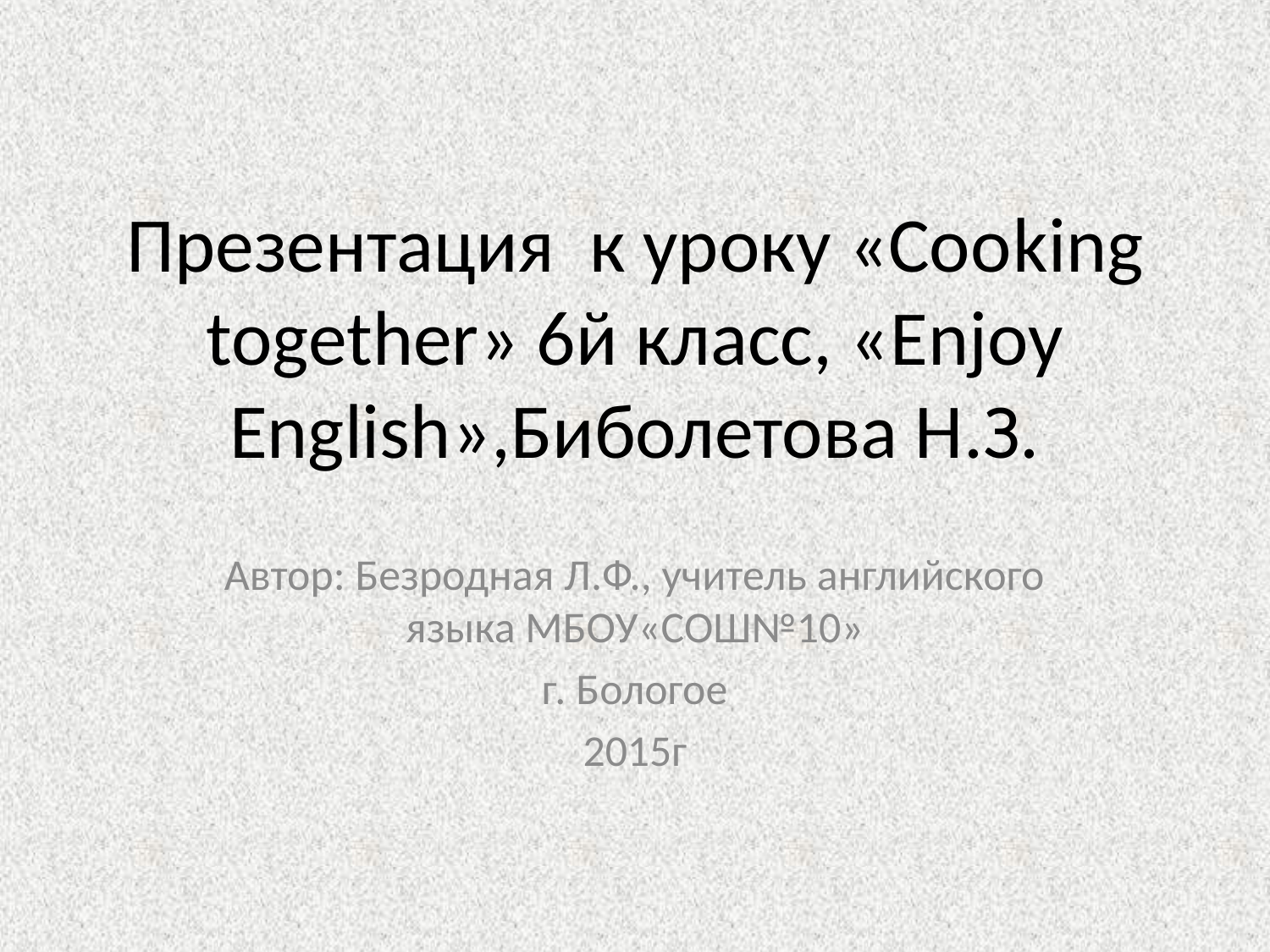

# Презентация  к уроку «Сооking together» 6й класс, «Enjoy English»,Биболетова Н.З.
Автор: Безродная Л.Ф., учитель английского языка МБОУ«СОШ№10»
г. Бологое
2015г